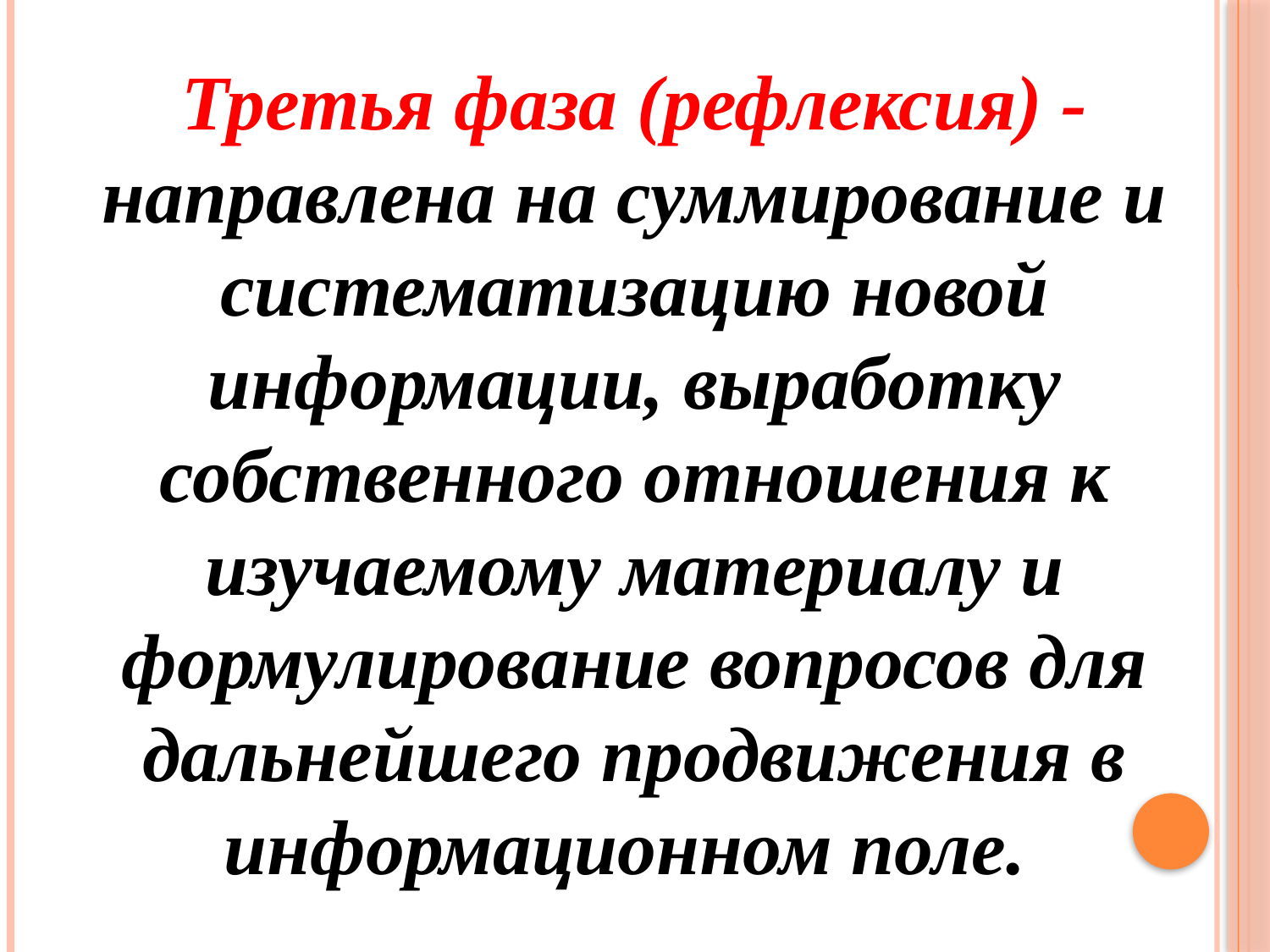

Третья фаза (рефлексия) -направлена на суммирование и систематизацию новой информации, выработку собственного отношения к изучаемому материалу и формулирование вопросов для дальнейшего продвижения в информационном поле.